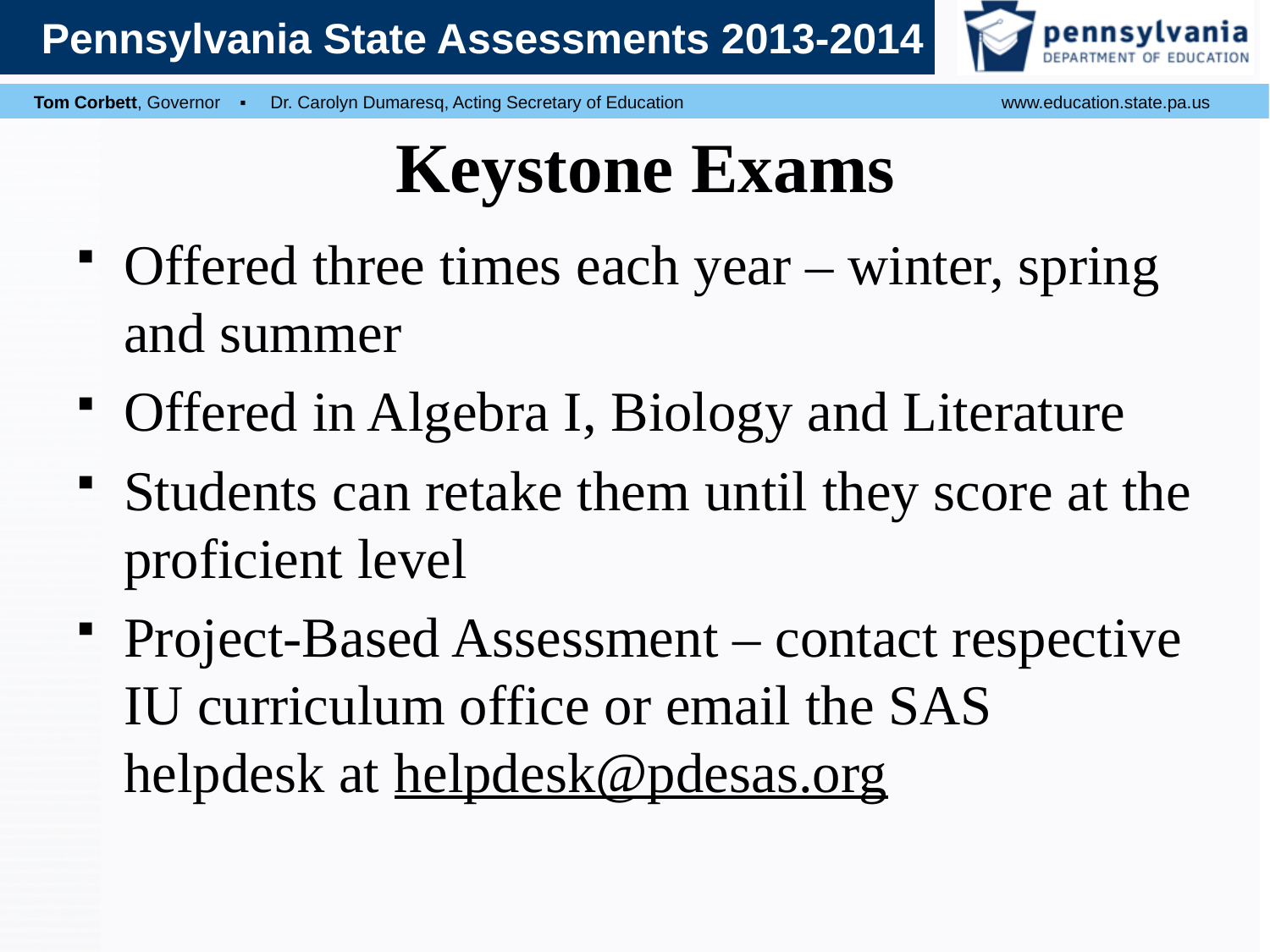

# Keystone Exams
Offered three times each year – winter, spring and summer
Offered in Algebra I, Biology and Literature
Students can retake them until they score at the proficient level
Project-Based Assessment – contact respective IU curriculum office or email the SAS helpdesk at helpdesk@pdesas.org